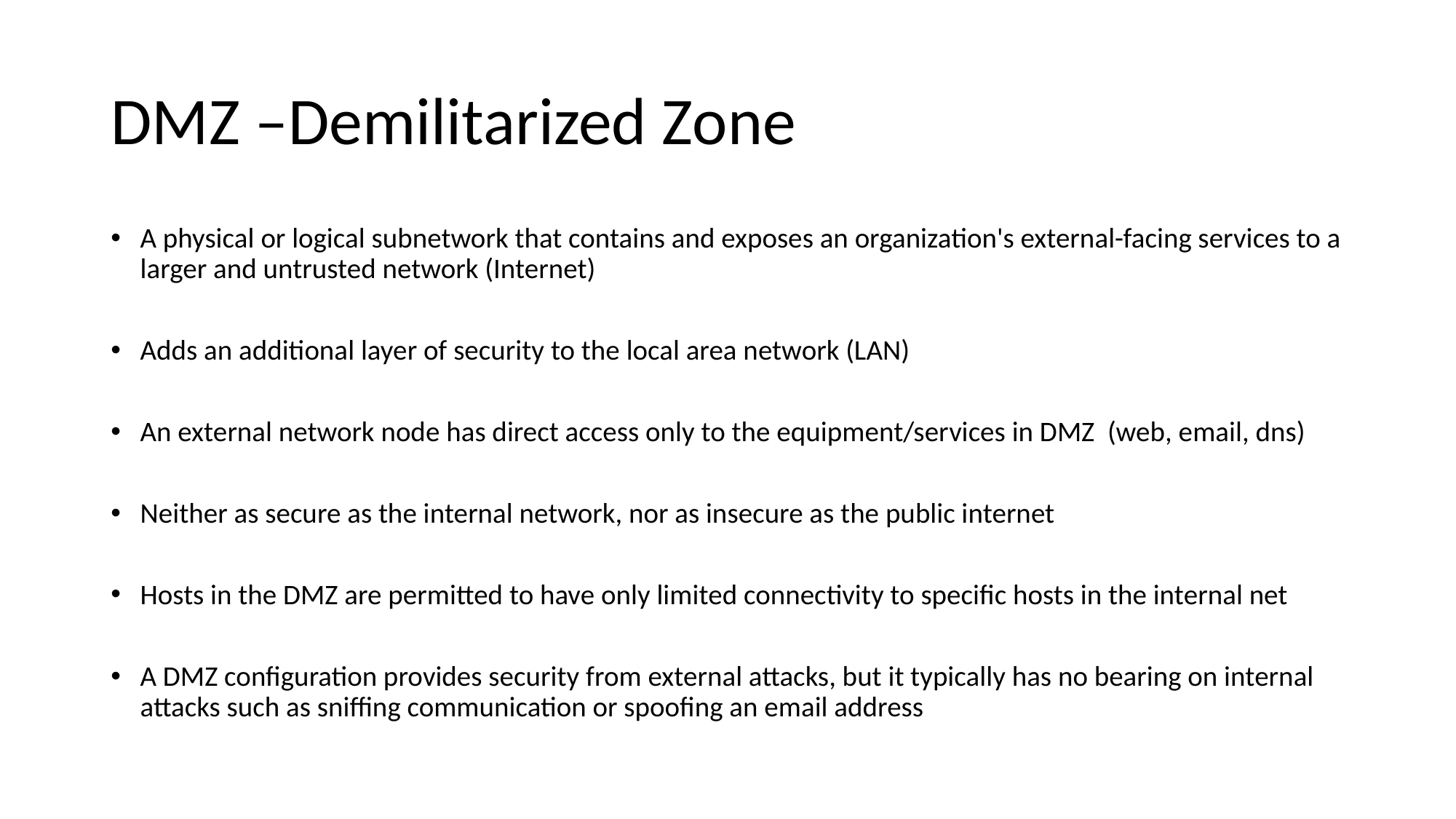

# DMZ –Demilitarized Zone
A physical or logical subnetwork that contains and exposes an organization's external-facing services to a larger and untrusted network (Internet)

Adds an additional layer of security to the local area network (LAN)

An external network node has direct access only to the equipment/services in DMZ  (web, email, dns)

Neither as secure as the internal network, nor as insecure as the public internet

Hosts in the DMZ are permitted to have only limited connectivity to specific hosts in the internal net

A DMZ configuration provides security from external attacks, but it typically has no bearing on internal attacks such as sniffing communication or spoofing an email address